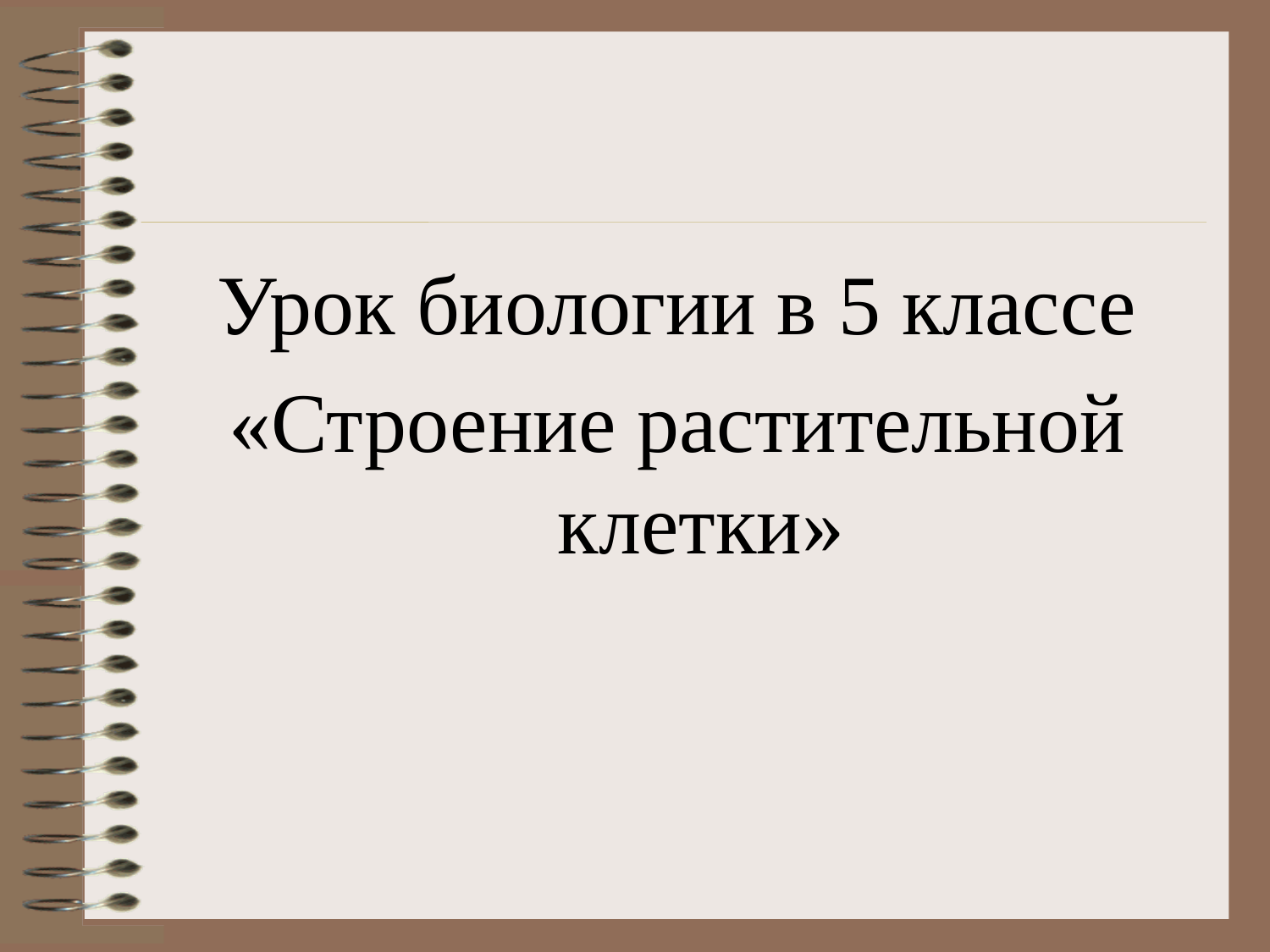

#
Урок биологии в 5 классе
«Строение растительной клетки»